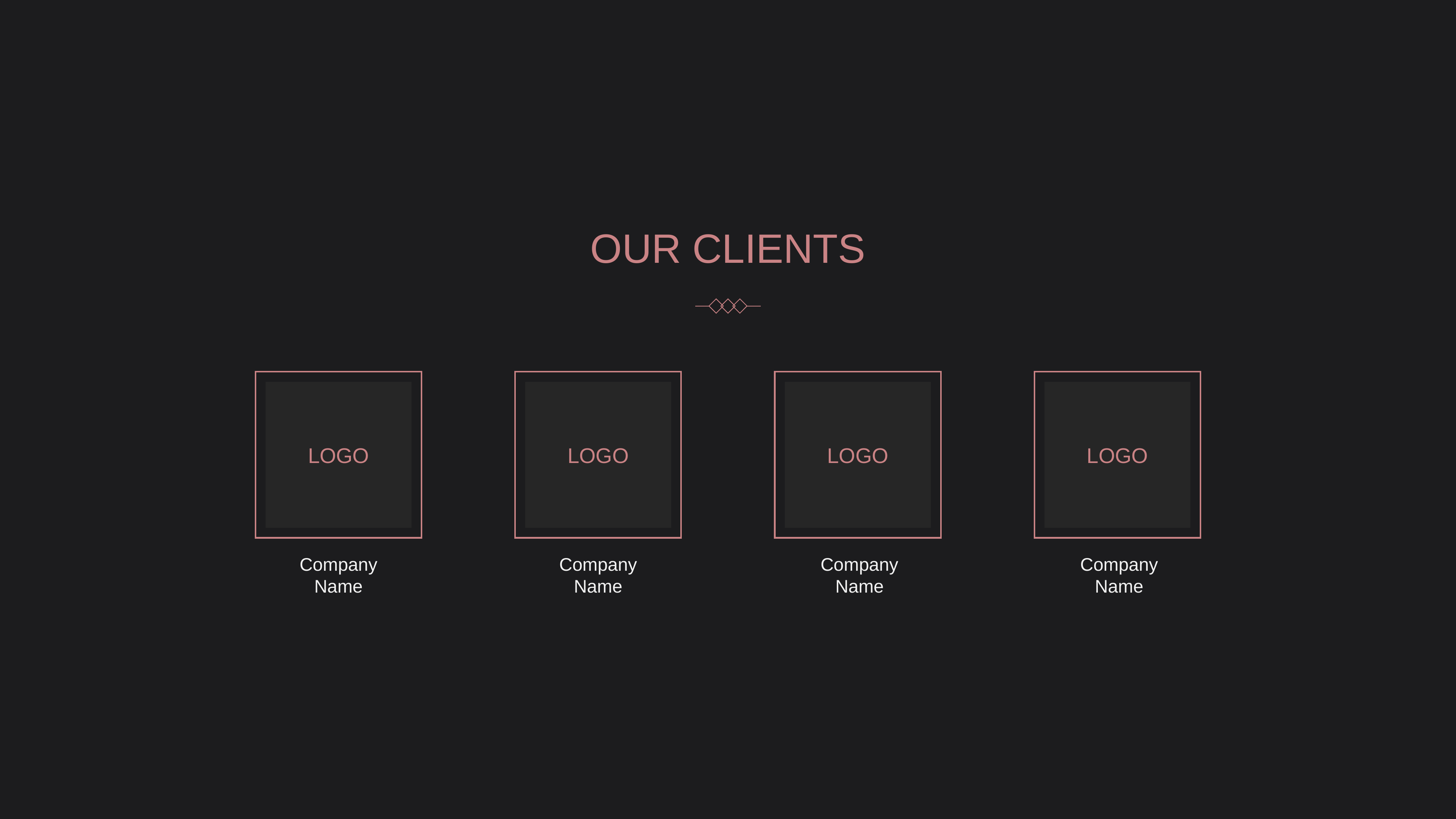

OUR CLIENTS

LOGO
LOGO
LOGO
LOGO
Company
Name
Company
Name
Company
Name
Company
Name